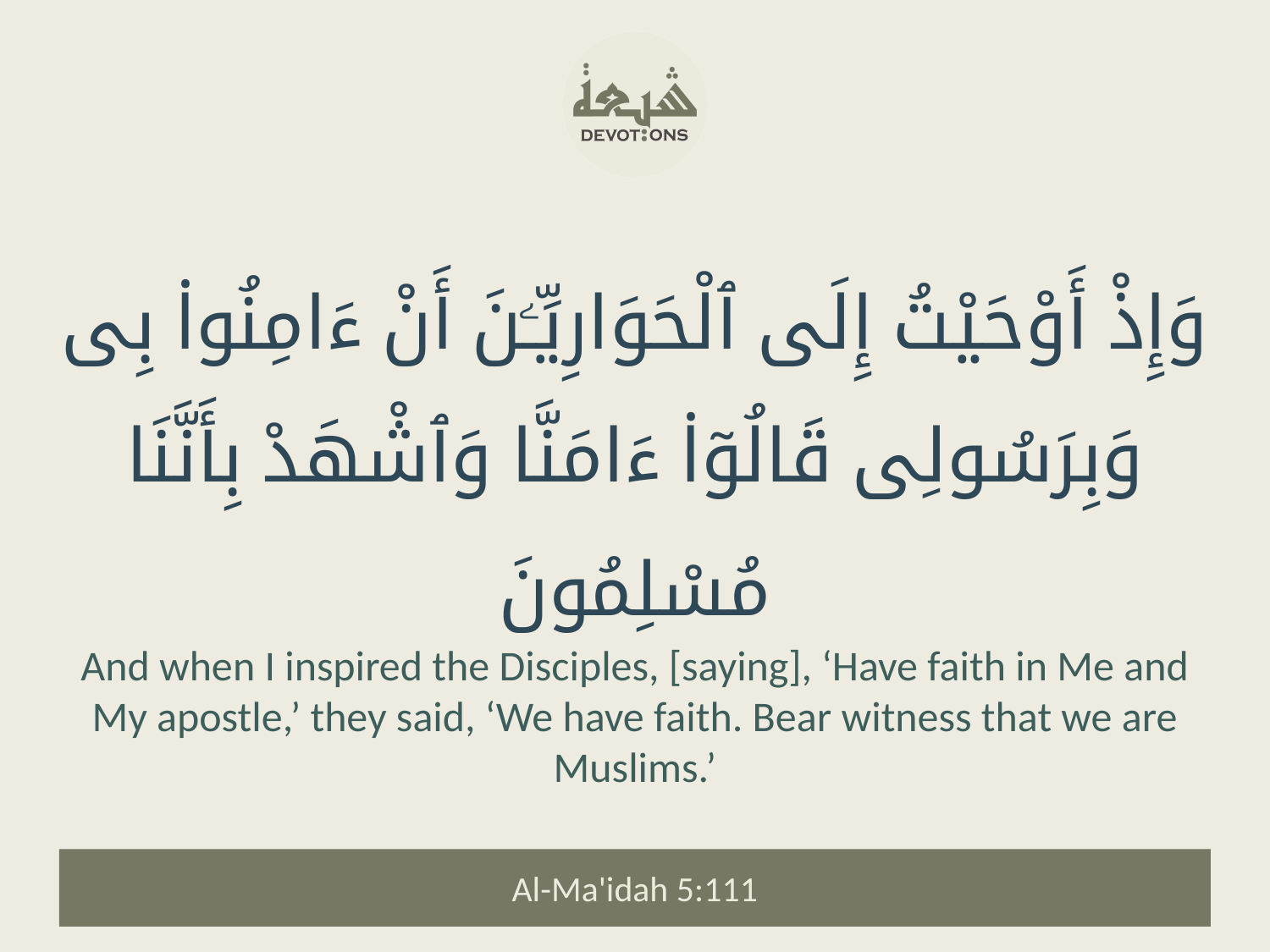

وَإِذْ أَوْحَيْتُ إِلَى ٱلْحَوَارِيِّـۧنَ أَنْ ءَامِنُوا۟ بِى وَبِرَسُولِى قَالُوٓا۟ ءَامَنَّا وَٱشْهَدْ بِأَنَّنَا مُسْلِمُونَ
And when I inspired the Disciples, [saying], ‘Have faith in Me and My apostle,’ they said, ‘We have faith. Bear witness that we are Muslims.’
Al-Ma'idah 5:111